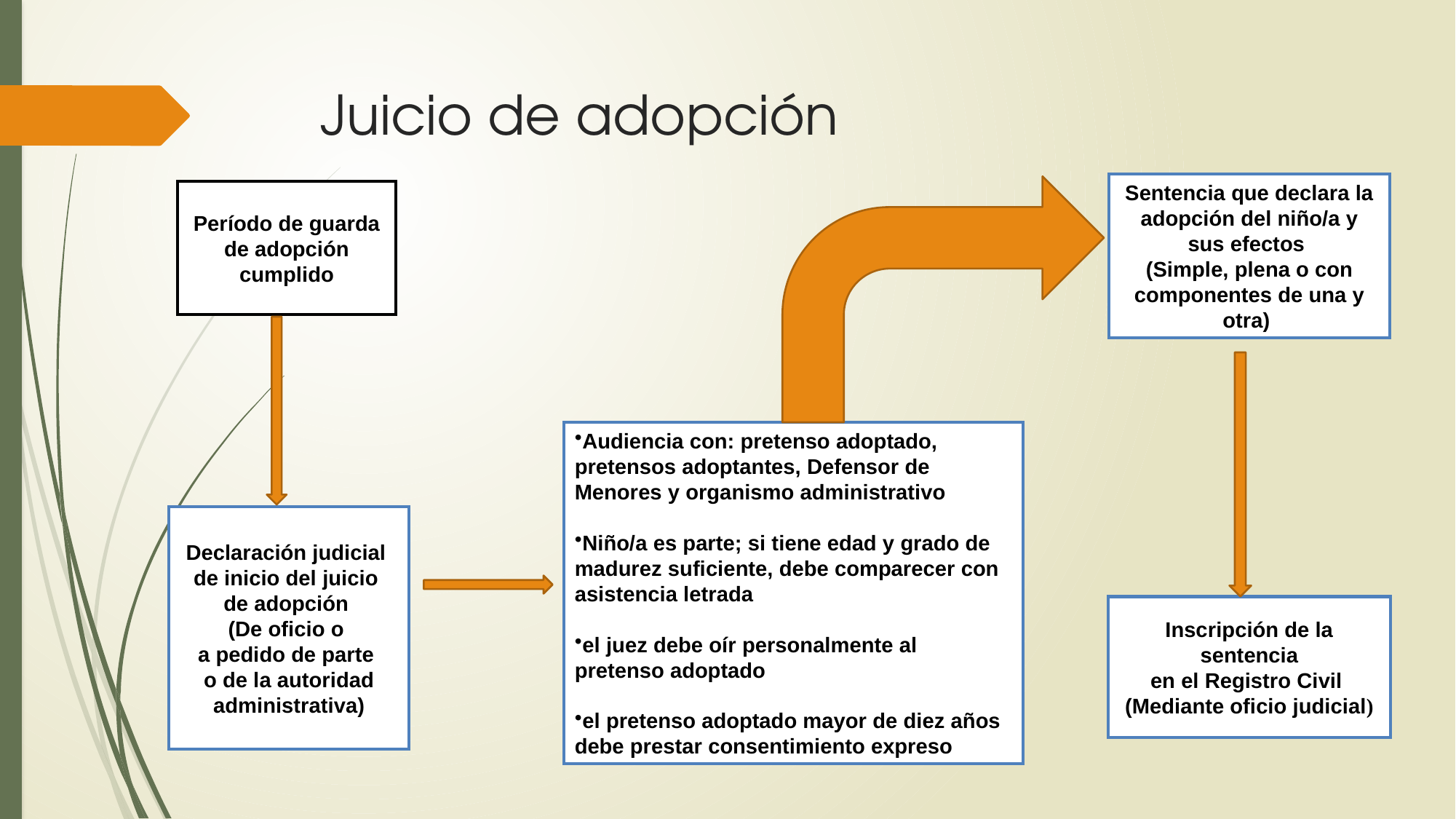

# Juicio de adopción

Sentencia que declara la adopción del niño/a y sus efectos
(Simple, plena o con componentes de una y otra)

Período de guarda de adopción cumplido

Audiencia con: pretenso adoptado, pretensos adoptantes, Defensor de Menores y organismo administrativo

Niño/a es parte; si tiene edad y grado de madurez suficiente, debe comparecer con asistencia letrada

el juez debe oír personalmente al pretenso adoptado

el pretenso adoptado mayor de diez años debe prestar consentimiento expreso
Declaración judicial
de inicio del juicio
de adopción
(De oficio o
a pedido de parte
o de la autoridad administrativa)

Inscripción de la sentencia
en el Registro Civil
(Mediante oficio judicial)